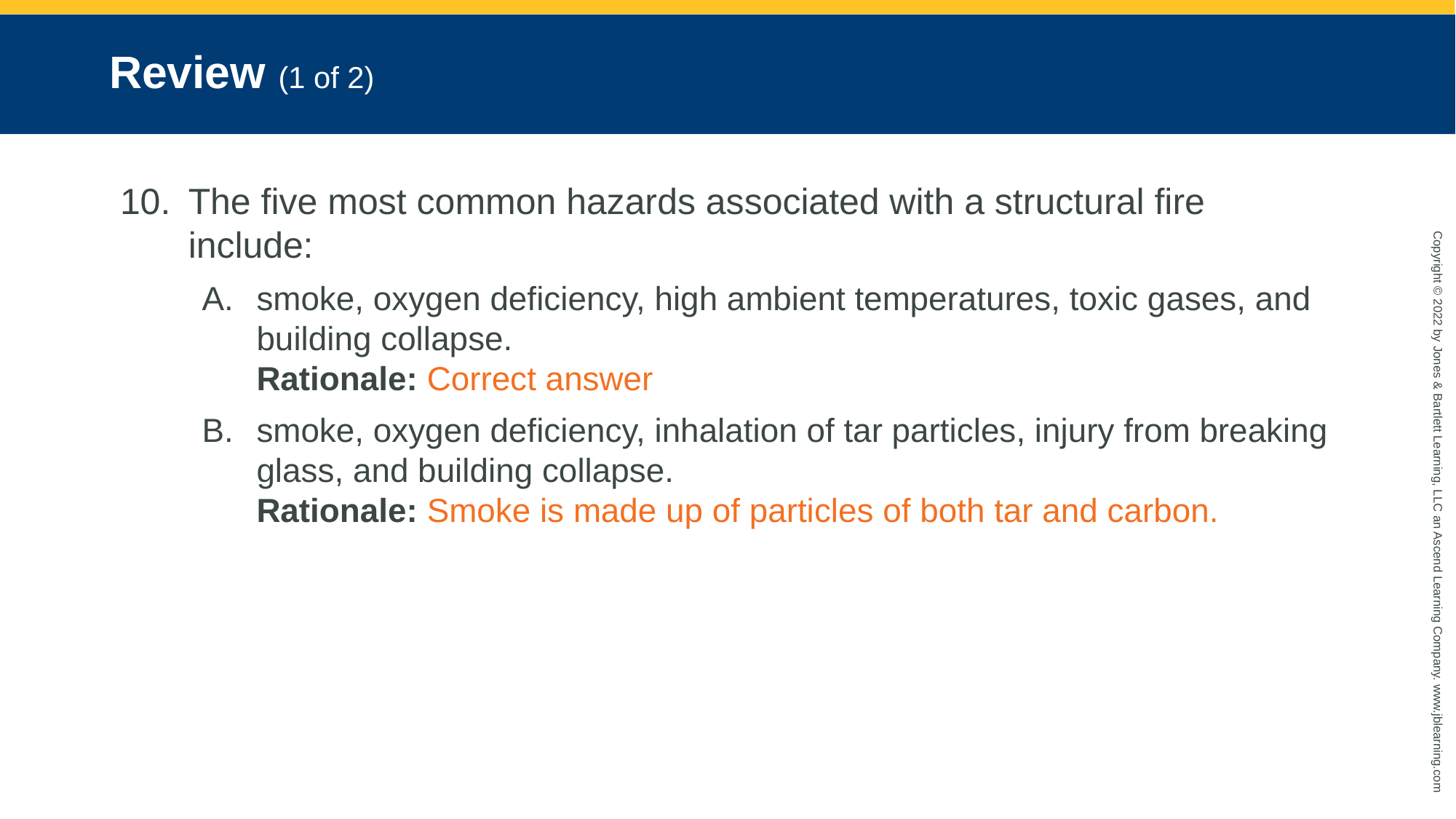

# Review (1 of 2)
The five most common hazards associated with a structural fire include:
smoke, oxygen deficiency, high ambient temperatures, toxic gases, and building collapse.
Rationale: Correct answer
smoke, oxygen deficiency, inhalation of tar particles, injury from breaking glass, and building collapse.
Rationale: Smoke is made up of particles of both tar and carbon.